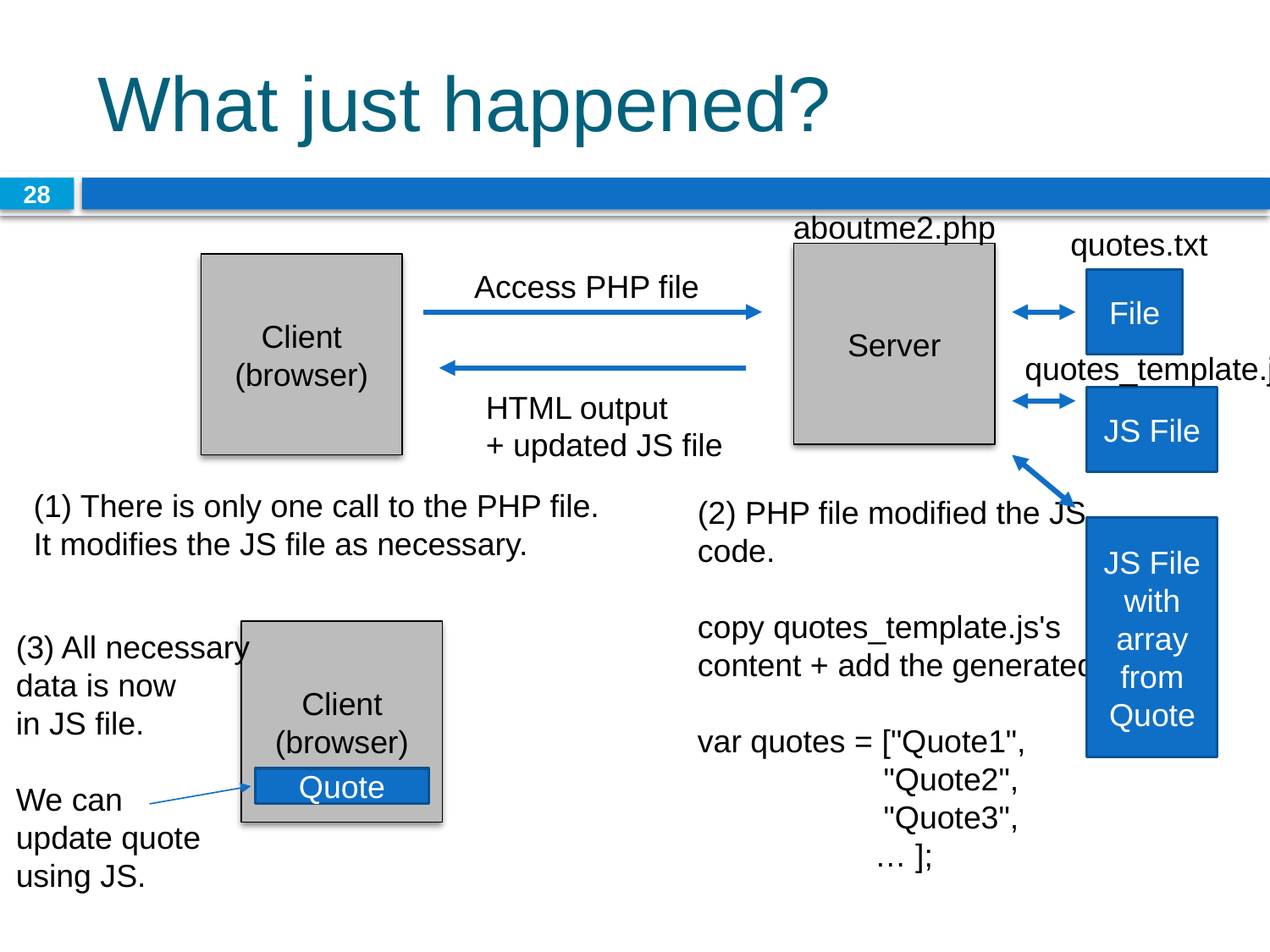

# What just happened?
28
aboutme2.php
quotes.txt
Server
Client
(browser)
Access PHP file
File
quotes_template.js
HTML output
+ updated JS file
JS File
(1) There is only one call to the PHP file.
It modifies the JS file as necessary.
(2) PHP file modified the JS
code.

copy quotes_template.js's
content + add the generated
var quotes = ["Quote1",
                     "Quote2",
                     "Quote3",
                    … ];
JS File
with
array from
Quote
(3) All necessary
data is now
in JS file.
We can
update quote
using JS.
Client
(browser)
Quote